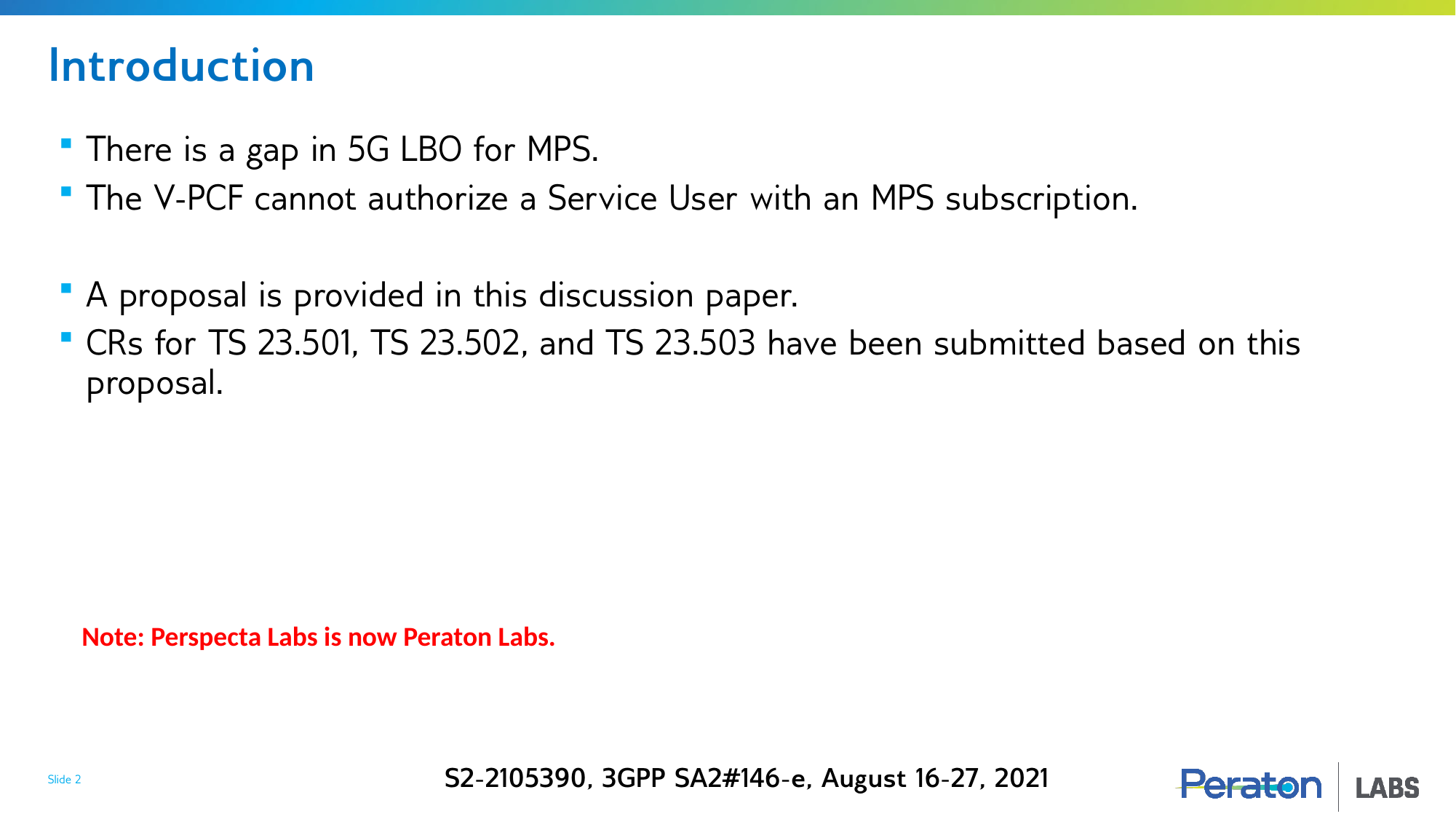

# Introduction
There is a gap in 5G LBO for MPS.
The V-PCF cannot authorize a Service User with an MPS subscription.

A proposal is provided in this discussion paper.
CRs for TS 23.501, TS 23.502, and TS 23.503 have been submitted based on this proposal.
Note: Perspecta Labs is now Peraton Labs.